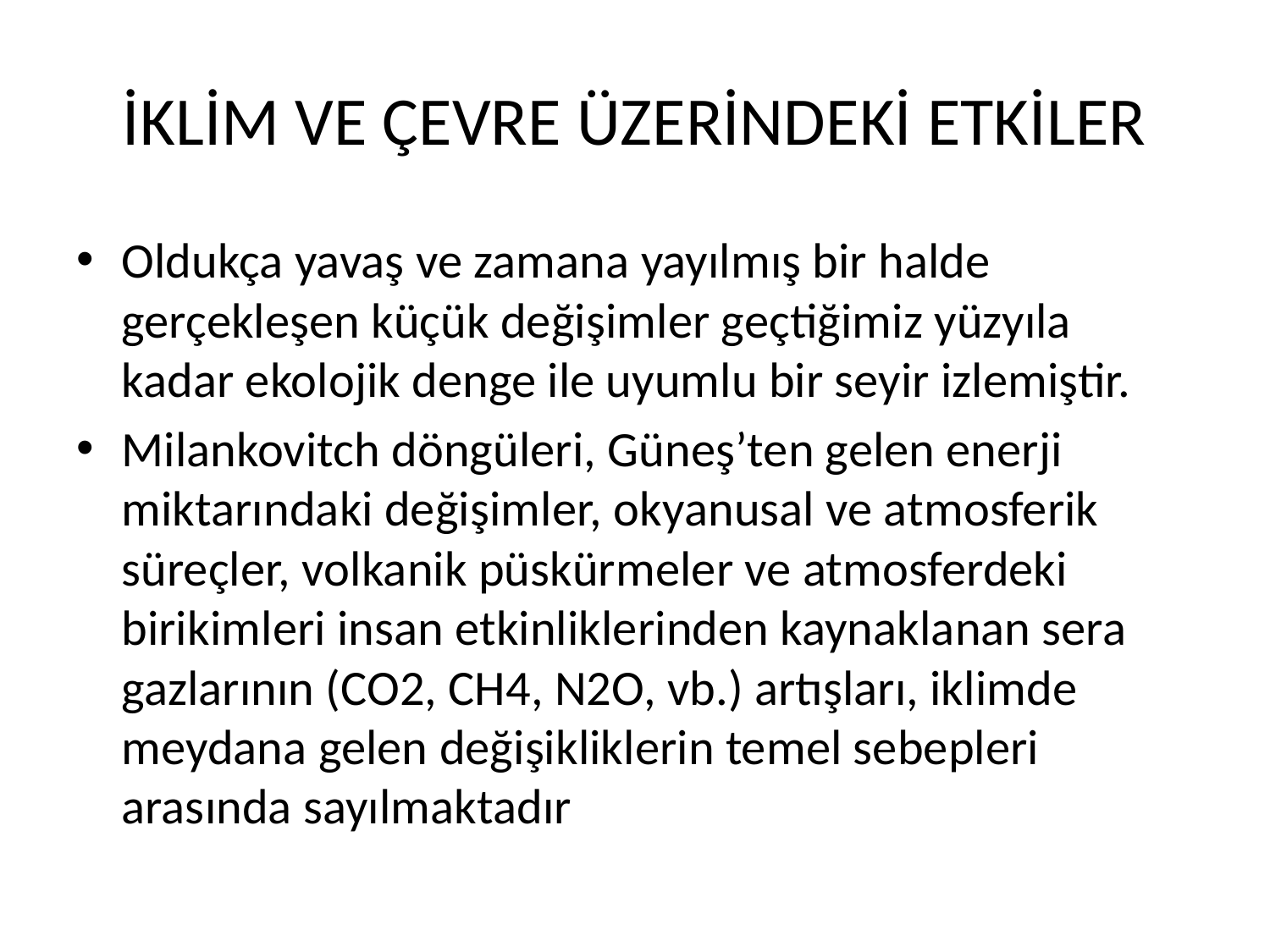

# İKLİM VE ÇEVRE ÜZERİNDEKİ ETKİLER
Oldukça yavaş ve zamana yayılmış bir halde gerçekleşen küçük değişimler geçtiğimiz yüzyıla kadar ekolojik denge ile uyumlu bir seyir izlemiştir.
Milankovitch döngüleri, Güneş’ten gelen enerji miktarındaki değişimler, okyanusal ve atmosferik süreçler, volkanik püskürmeler ve atmosferdeki birikimleri insan etkinliklerinden kaynaklanan sera gazlarının (CO2, CH4, N2O, vb.) artışları, iklimde meydana gelen değişikliklerin temel sebepleri arasında sayılmaktadır